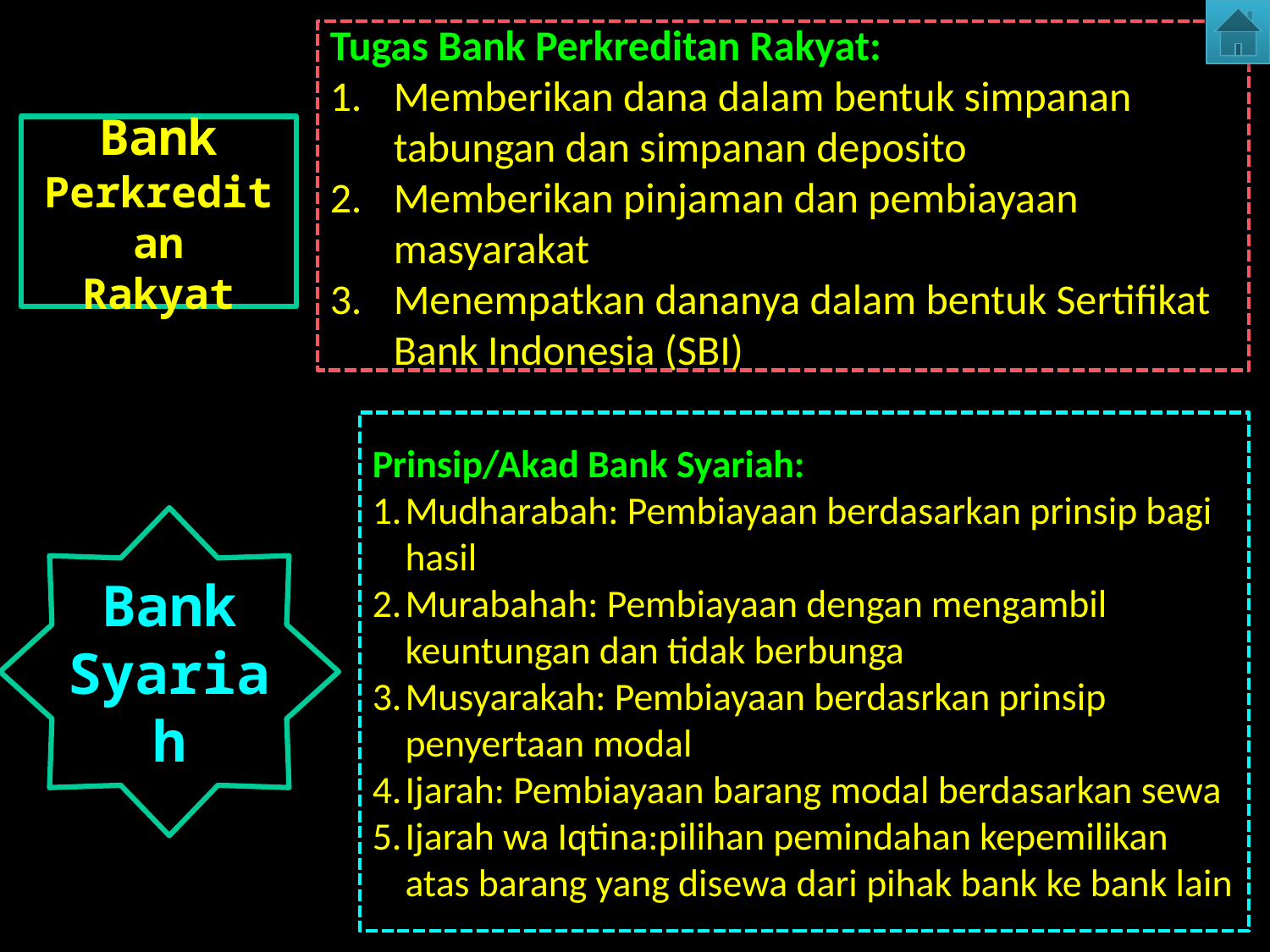

Tugas Bank Perkreditan Rakyat:
Memberikan dana dalam bentuk simpanan tabungan dan simpanan deposito
Memberikan pinjaman dan pembiayaan masyarakat
Menempatkan dananya dalam bentuk Sertifikat Bank Indonesia (SBI)
Bank
Perkreditan
Rakyat
Prinsip/Akad Bank Syariah:
Mudharabah: Pembiayaan berdasarkan prinsip bagi hasil
Murabahah: Pembiayaan dengan mengambil keuntungan dan tidak berbunga
Musyarakah: Pembiayaan berdasrkan prinsip penyertaan modal
Ijarah: Pembiayaan barang modal berdasarkan sewa
Ijarah wa Iqtina:pilihan pemindahan kepemilikan atas barang yang disewa dari pihak bank ke bank lain
Bank
Syariah